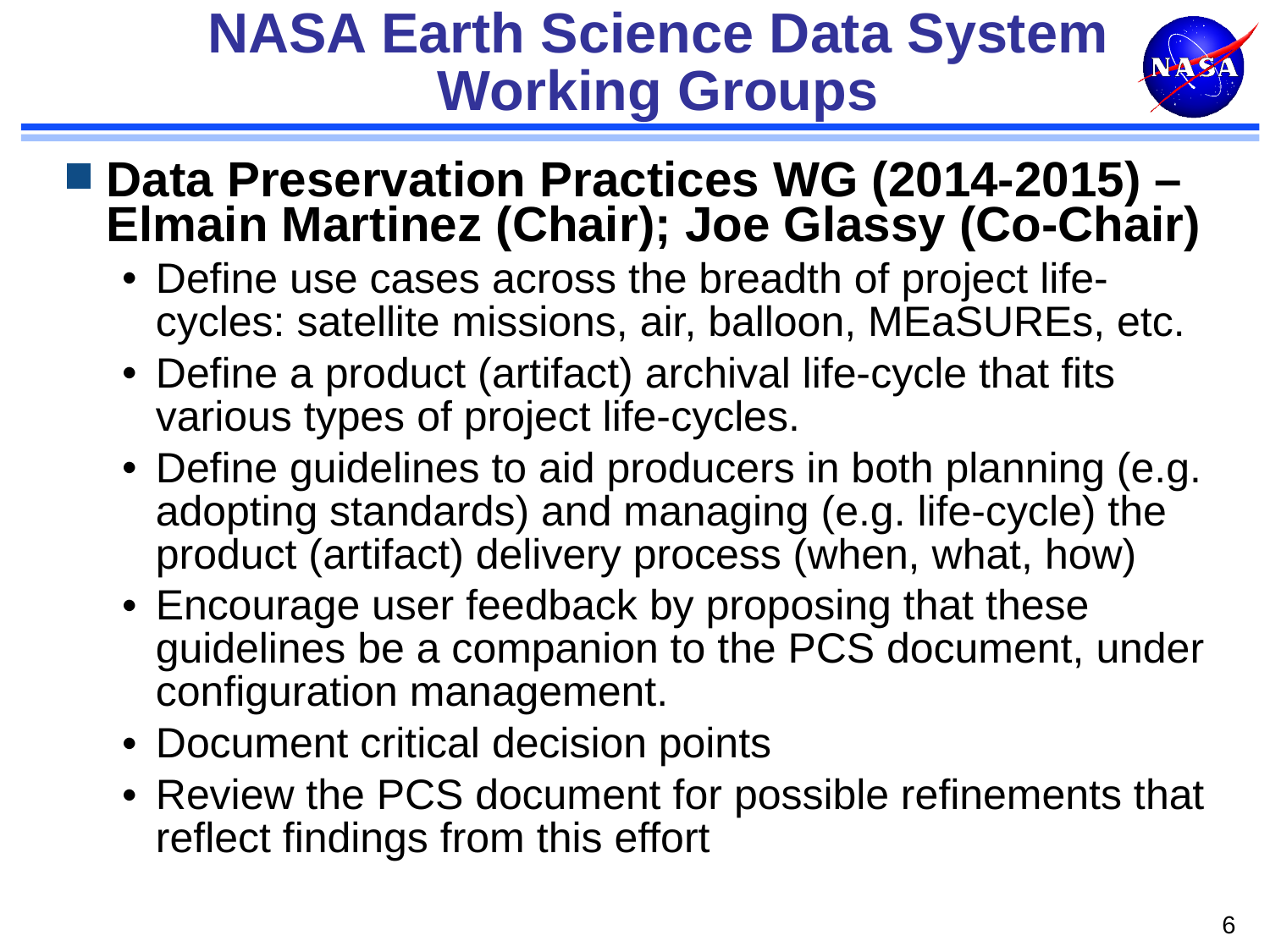

# NASA Earth Science Data System Working Groups
Data Preservation Practices WG (2014-2015) – Elmain Martinez (Chair); Joe Glassy (Co-Chair)
Define use cases across the breadth of project life-cycles: satellite missions, air, balloon, MEaSUREs, etc.
Define a product (artifact) archival life-cycle that fits various types of project life-cycles.
Define guidelines to aid producers in both planning (e.g. adopting standards) and managing (e.g. life-cycle) the product (artifact) delivery process (when, what, how)
Encourage user feedback by proposing that these guidelines be a companion to the PCS document, under configuration management.
Document critical decision points
Review the PCS document for possible refinements that reflect findings from this effort
6